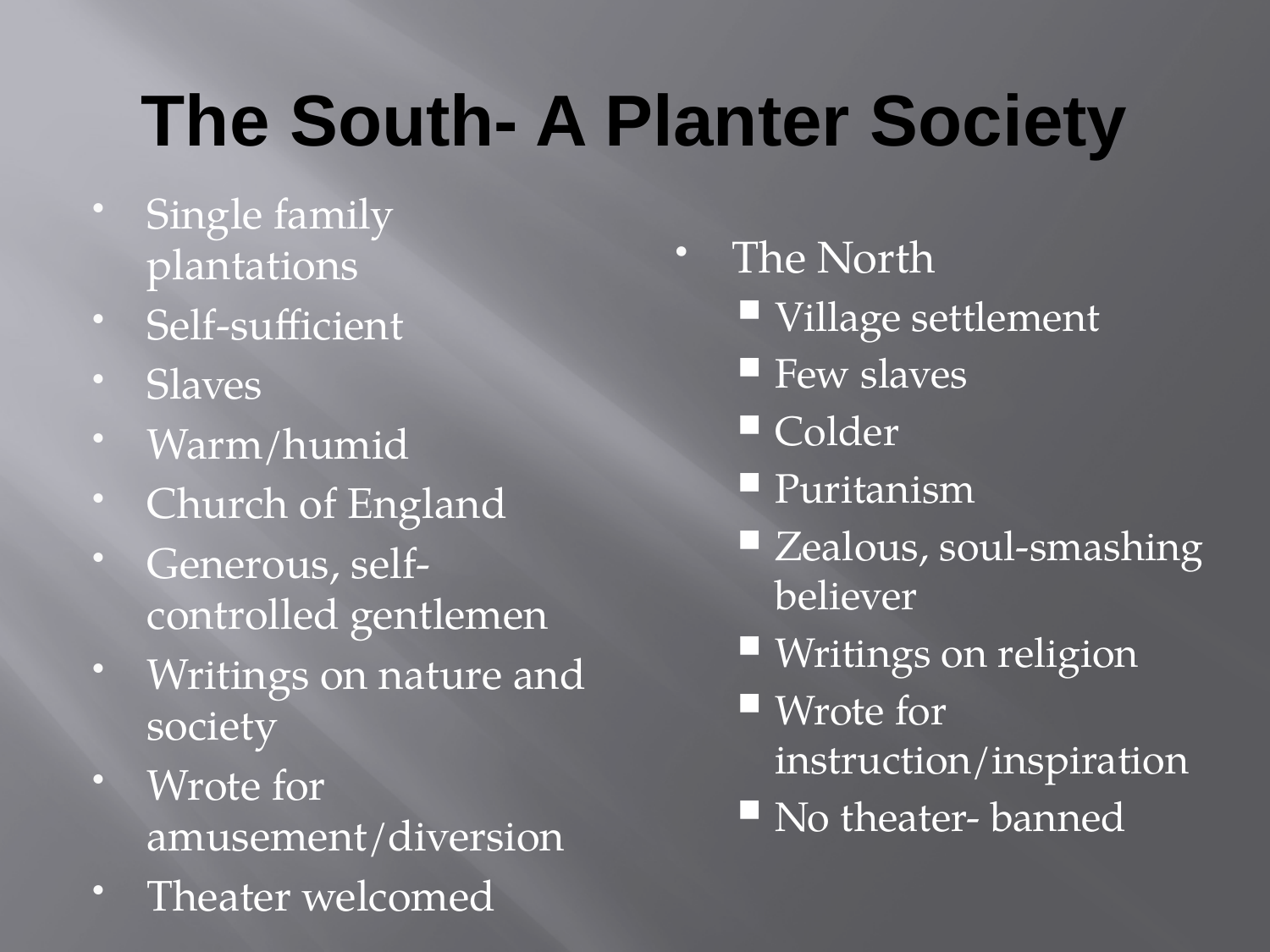

# The South- A Planter Society
Single family plantations
Self-sufficient
Slaves
Warm/humid
Church of England
Generous, self-controlled gentlemen
Writings on nature and society
Wrote for amusement/diversion
Theater welcomed
The North
Village settlement
Few slaves
Colder
Puritanism
Zealous, soul-smashing believer
Writings on religion
Wrote for instruction/inspiration
No theater- banned